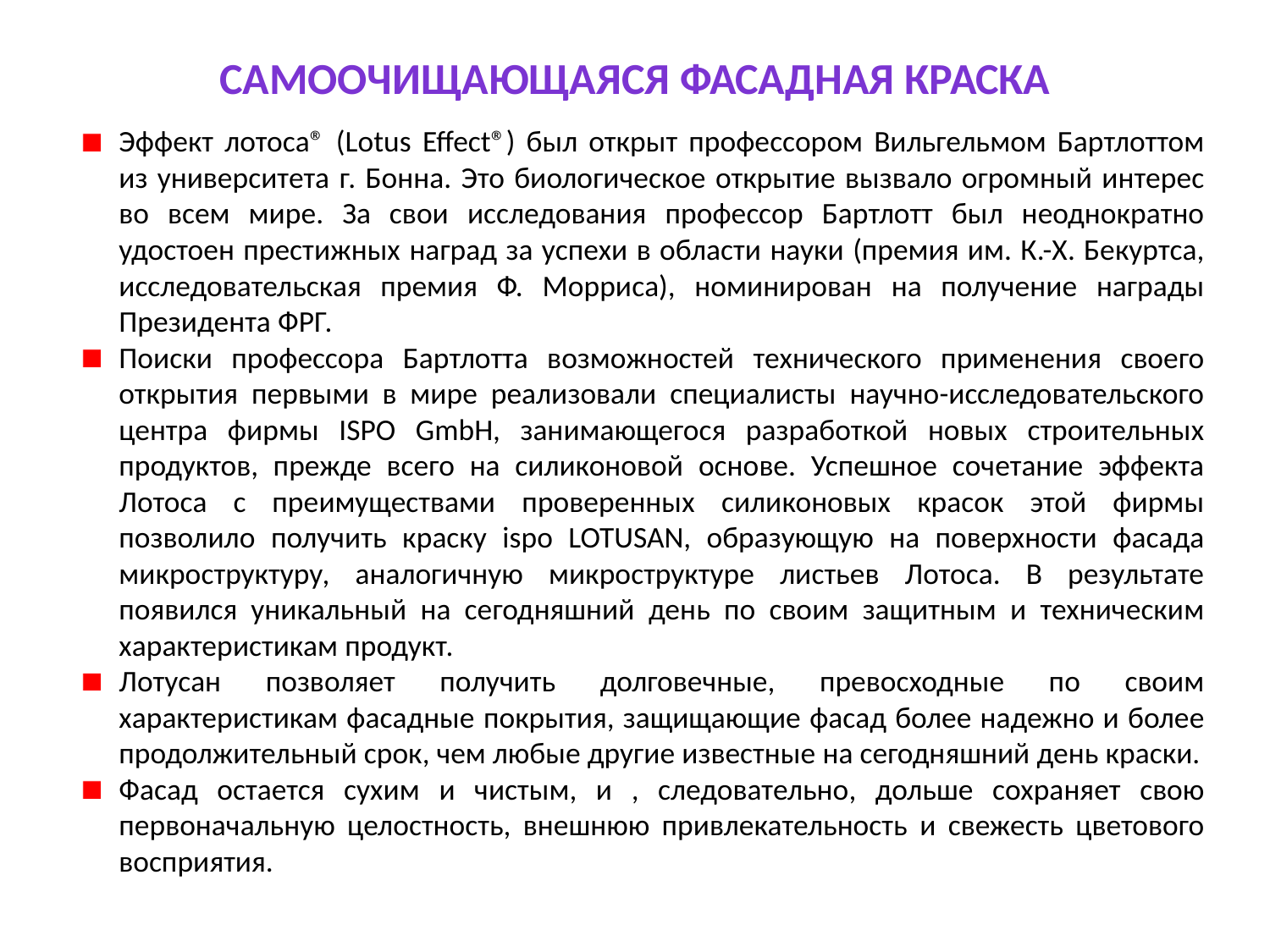

# Самоочищающаяся фасадная краска
Эффект лотоса® (Lotus Effect®) был открыт профессором Вильгельмом Бартлоттом из университета г. Бонна. Это биологическое открытие вызвало огромный интерес во всем мире. За свои исследования профессор Бартлотт был неоднократно удостоен престижных наград за успехи в области науки (премия им. К.-Х. Бекуртса, исследовательская премия Ф. Морриса), номинирован на получение награды Президента ФРГ.
Поиски профессора Бартлотта возможностей технического применения своего открытия первыми в мире реализовали специалисты научно-исследовательского центра фирмы ISPO GmbH, занимающегося разработкой новых строительных продуктов, прежде всего на силиконовой основе. Успешное сочетание эффекта Лотоса с преимуществами проверенных силиконовых красок этой фирмы позволило получить краску ispo LOTUSAN, образующую на поверхности фасада микроструктуру, аналогичную микроструктуре листьев Лотоса. В результате появился уникальный на сегодняшний день по своим защитным и техническим характеристикам продукт.
Лотусан позволяет получить долговечные, превосходные по своим характеристикам фасадные покрытия, защищающие фасад более надежно и более продолжительный срок, чем любые другие известные на сегодняшний день краски.
Фасад остается сухим и чистым, и , следовательно, дольше сохраняет свою первоначальную целостность, внешнюю привлекательность и свежесть цветового восприятия.